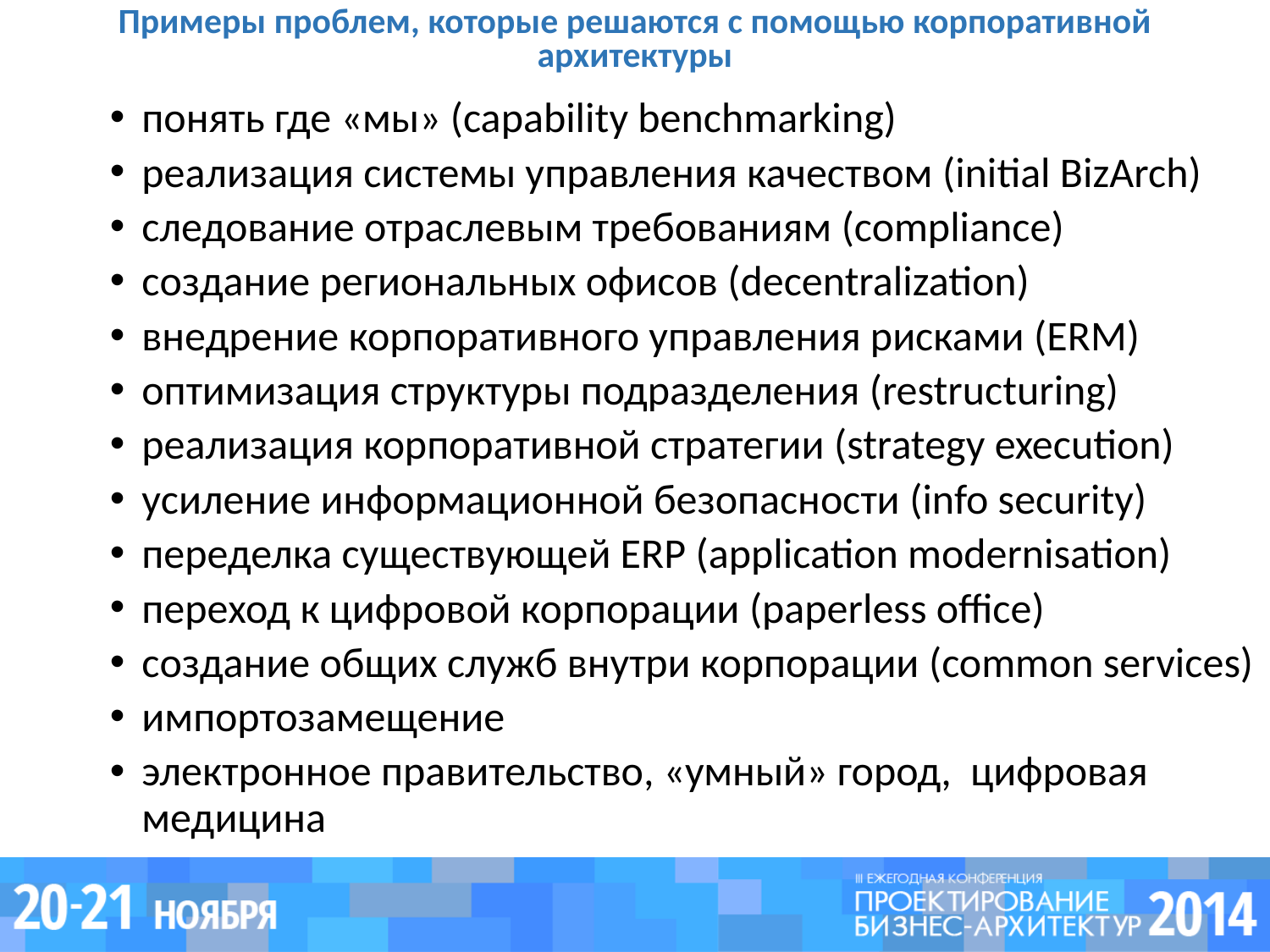

# Примеры проблем, которые решаются с помощью корпоративной архитектуры
понять где «мы» (capability benchmarking)
реализация системы управления качеством (initial BizArch)
следование отраслевым требованиям (compliance)
создание региональных офисов (decentralization)
внедрение корпоративного управления рисками (ERM)
оптимизация структуры подразделения (restructuring)
реализация корпоративной стратегии (strategy execution)
усиление информационной безопасности (info security)
переделка существующей ERP (application modernisation)
переход к цифровой корпорации (paperless office)
создание общих служб внутри корпорации (common services)
импортозамещение
электронное правительство, «умный» город,  цифровая медицина